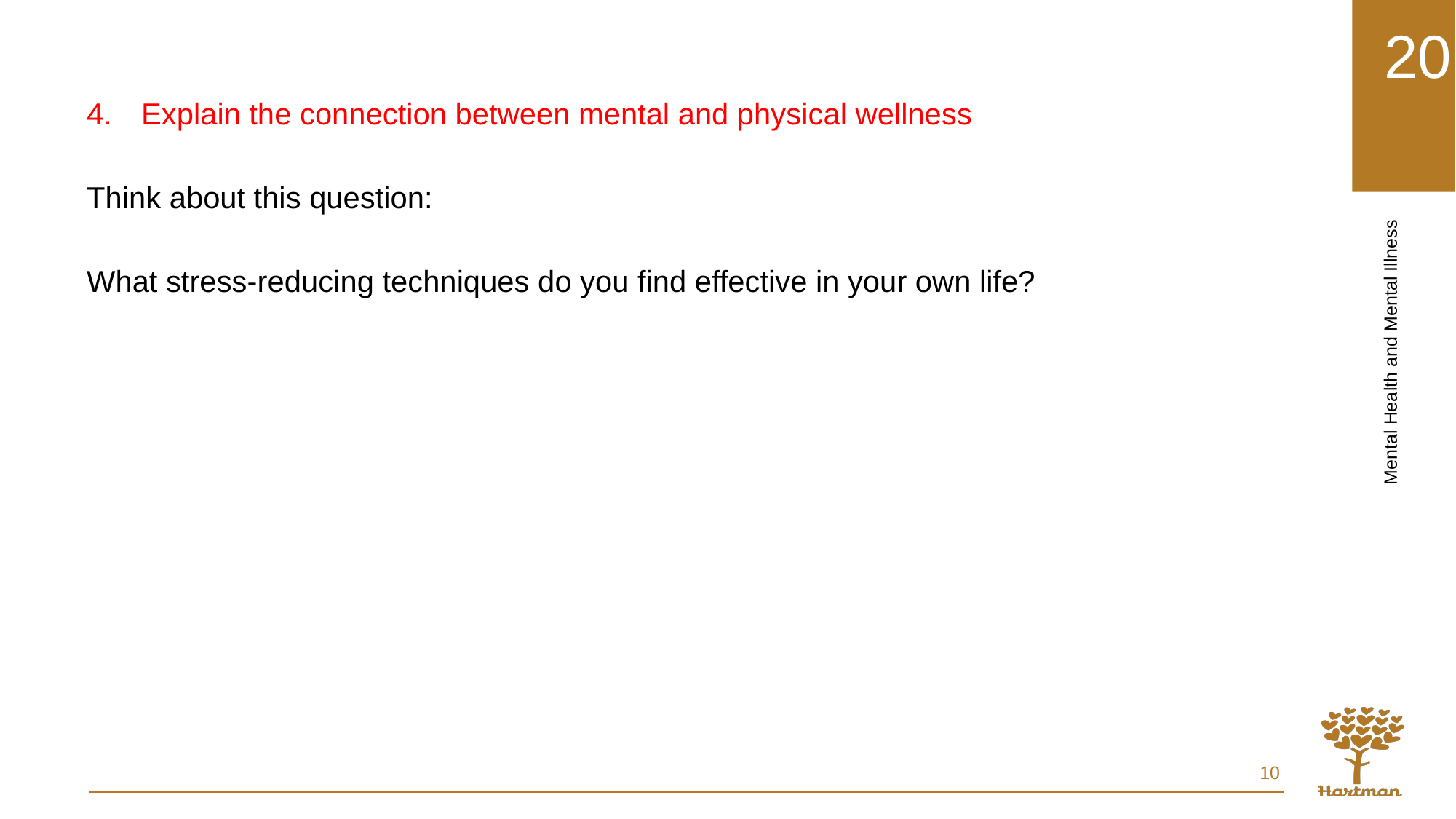

Explain the connection between mental and physical wellness

Think about this question:

What stress-reducing techniques do you find effective in your own life?

10